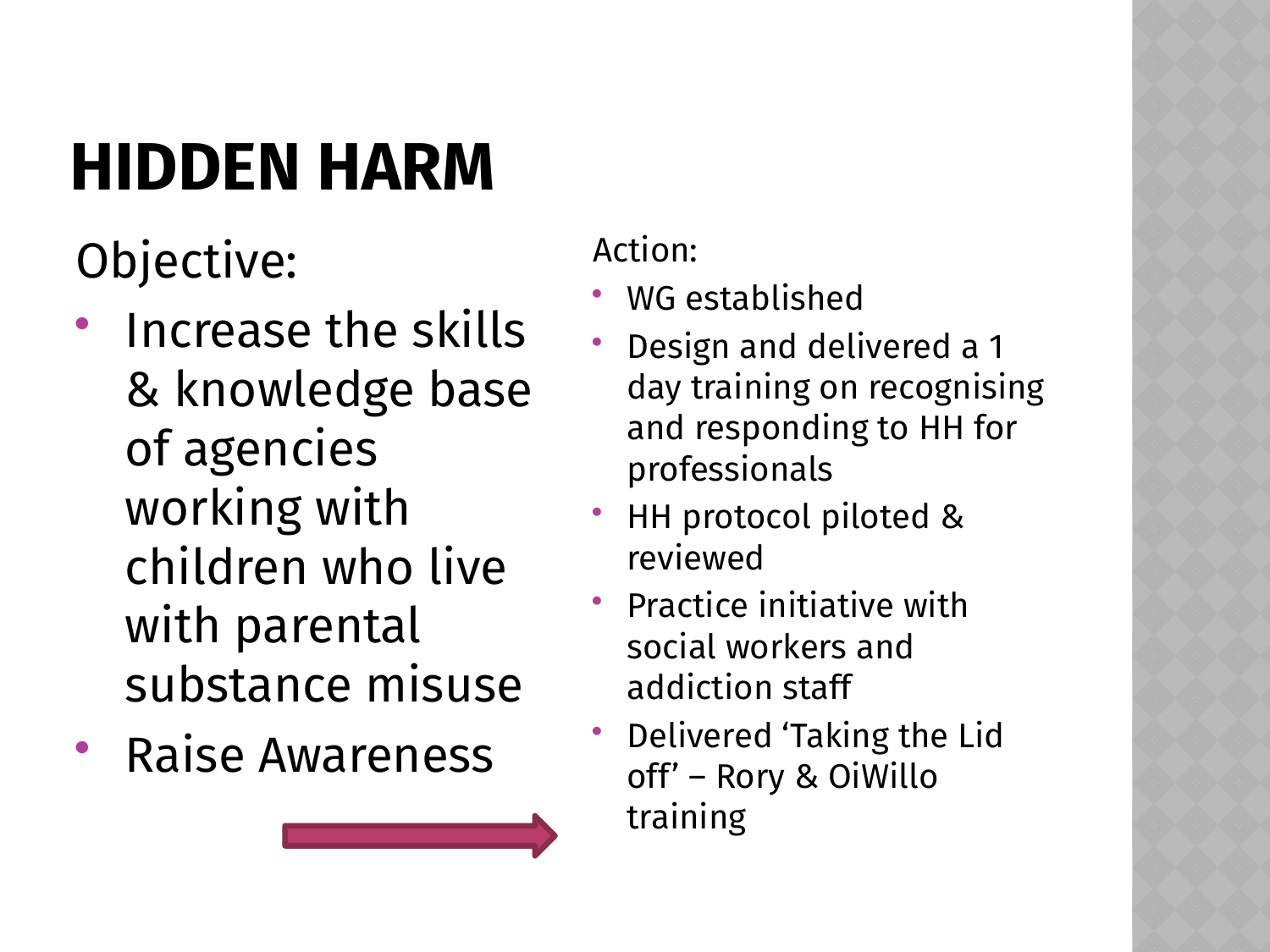

# Hidden Harm
Objective:
Increase the skills & knowledge base of agencies working with children who live with parental substance misuse
Raise Awareness
Action:
WG established
Design and delivered a 1 day training on recognising and responding to HH for professionals
HH protocol piloted & reviewed
Practice initiative with social workers and addiction staff
Delivered ‘Taking the Lid off’ – Rory & OiWillo training